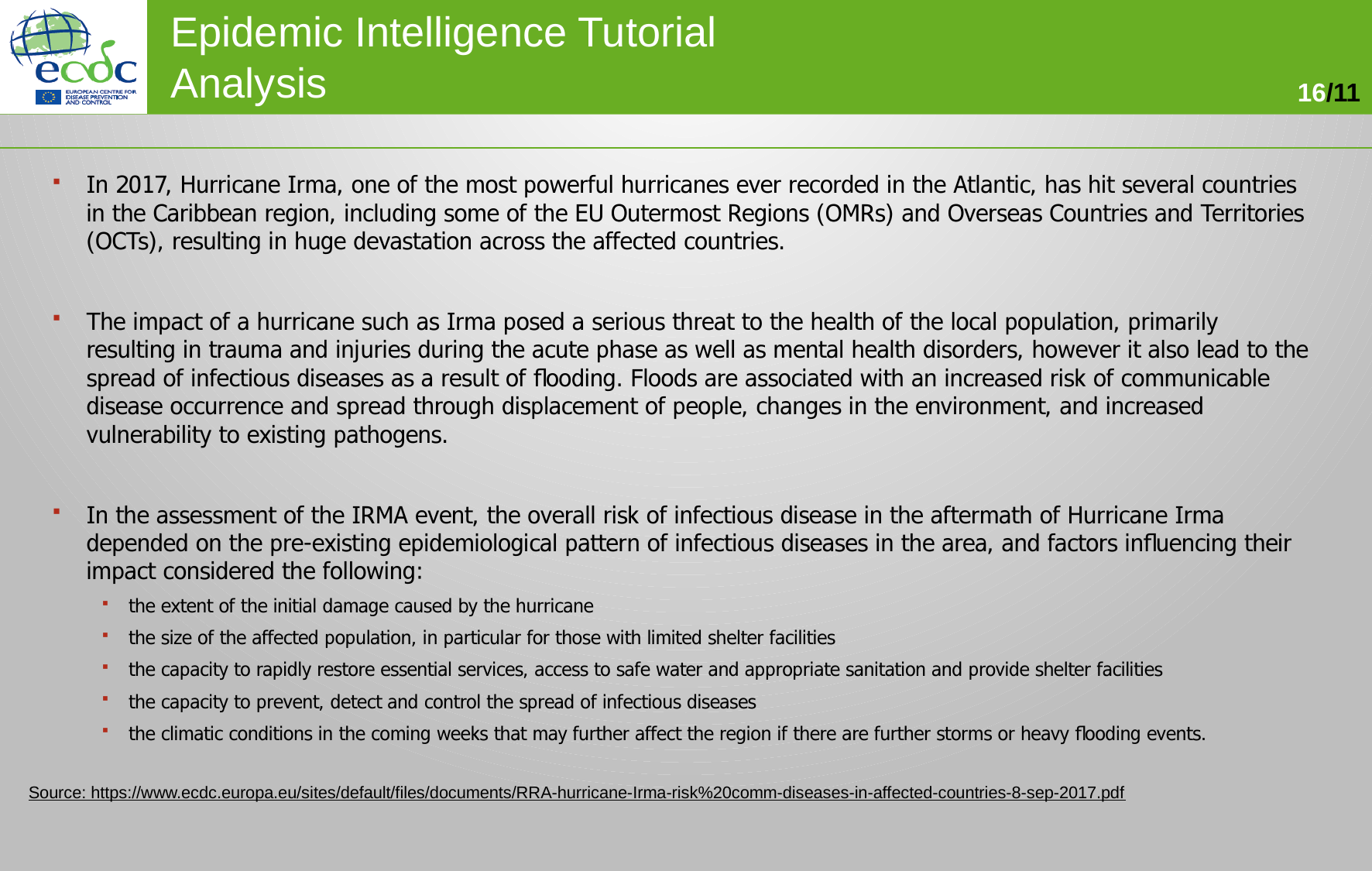

In 2017, Hurricane Irma, one of the most powerful hurricanes ever recorded in the Atlantic, has hit several countries in the Caribbean region, including some of the EU Outermost Regions (OMRs) and Overseas Countries and Territories (OCTs), resulting in huge devastation across the affected countries.

The impact of a hurricane such as Irma posed a serious threat to the health of the local population, primarily resulting in trauma and injuries during the acute phase as well as mental health disorders, however it also lead to the spread of infectious diseases as a result of flooding. Floods are associated with an increased risk of communicable disease occurrence and spread through displacement of people, changes in the environment, and increased vulnerability to existing pathogens.

In the assessment of the IRMA event, the overall risk of infectious disease in the aftermath of Hurricane Irma depended on the pre-existing epidemiological pattern of infectious diseases in the area, and factors influencing their impact considered the following:
the extent of the initial damage caused by the hurricane
the size of the affected population, in particular for those with limited shelter facilities
the capacity to rapidly restore essential services, access to safe water and appropriate sanitation and provide shelter facilities
the capacity to prevent, detect and control the spread of infectious diseases
the climatic conditions in the coming weeks that may further affect the region if there are further storms or heavy flooding events.
Source: https://www.ecdc.europa.eu/sites/default/files/documents/RRA-hurricane-Irma-risk%20comm-diseases-in-affected-countries-8-sep-2017.pdf